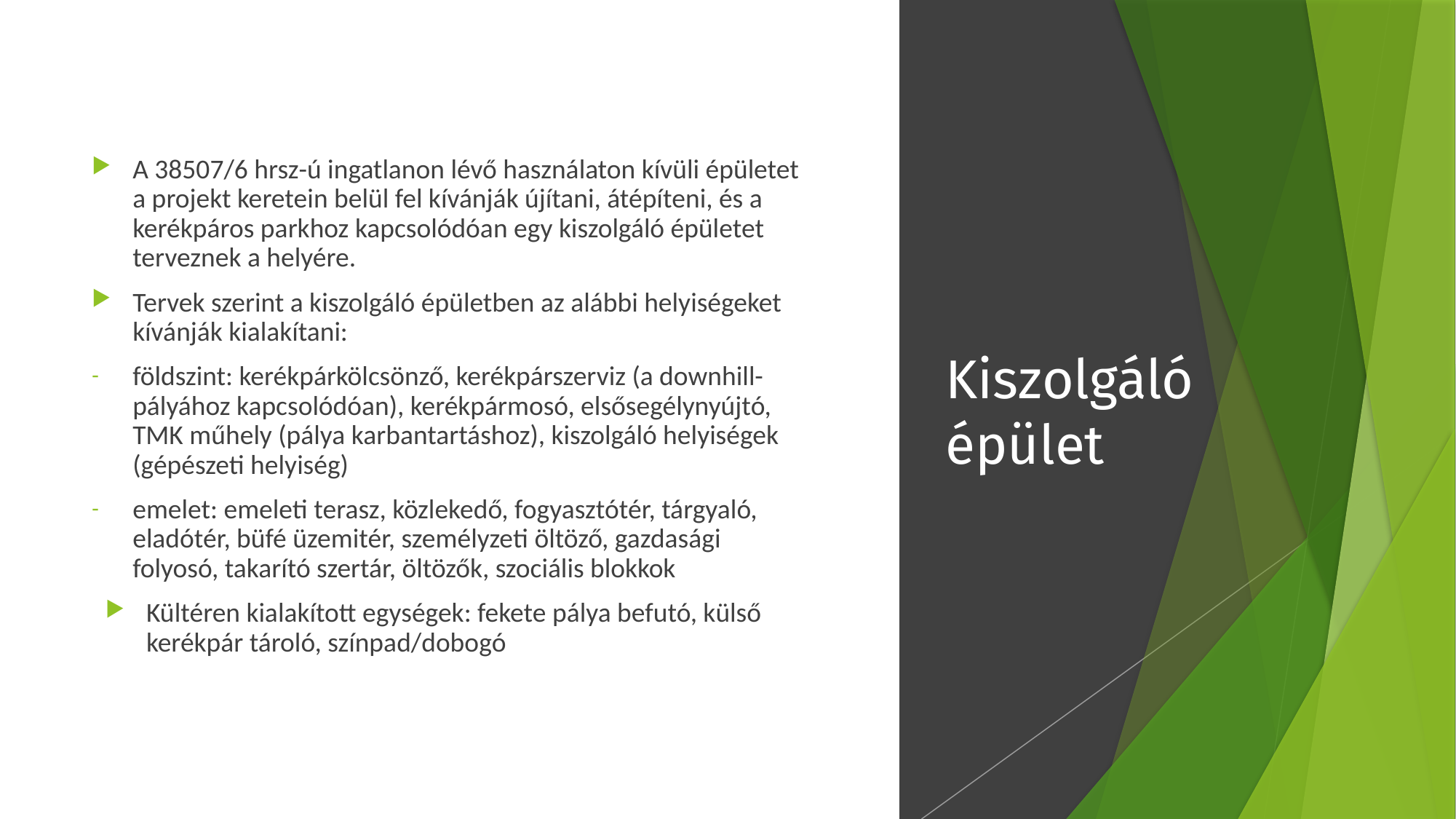

A 38507/6 hrsz-ú ingatlanon lévő használaton kívüli épületet a projekt keretein belül fel kívánják újítani, átépíteni, és a kerékpáros parkhoz kapcsolódóan egy kiszolgáló épületet terveznek a helyére.
Tervek szerint a kiszolgáló épületben az alábbi helyiségeket kívánják kialakítani:
földszint: kerékpárkölcsönző, kerékpárszerviz (a downhill-pályához kapcsolódóan), kerékpármosó, elsősegélynyújtó, TMK műhely (pálya karbantartáshoz), kiszolgáló helyiségek (gépészeti helyiség)
emelet: emeleti terasz, közlekedő, fogyasztótér, tárgyaló, eladótér, büfé üzemitér, személyzeti öltöző, gazdasági folyosó, takarító szertár, öltözők, szociális blokkok
Kültéren kialakított egységek: fekete pálya befutó, külső kerékpár tároló, színpad/dobogó

# Kiszolgáló épület